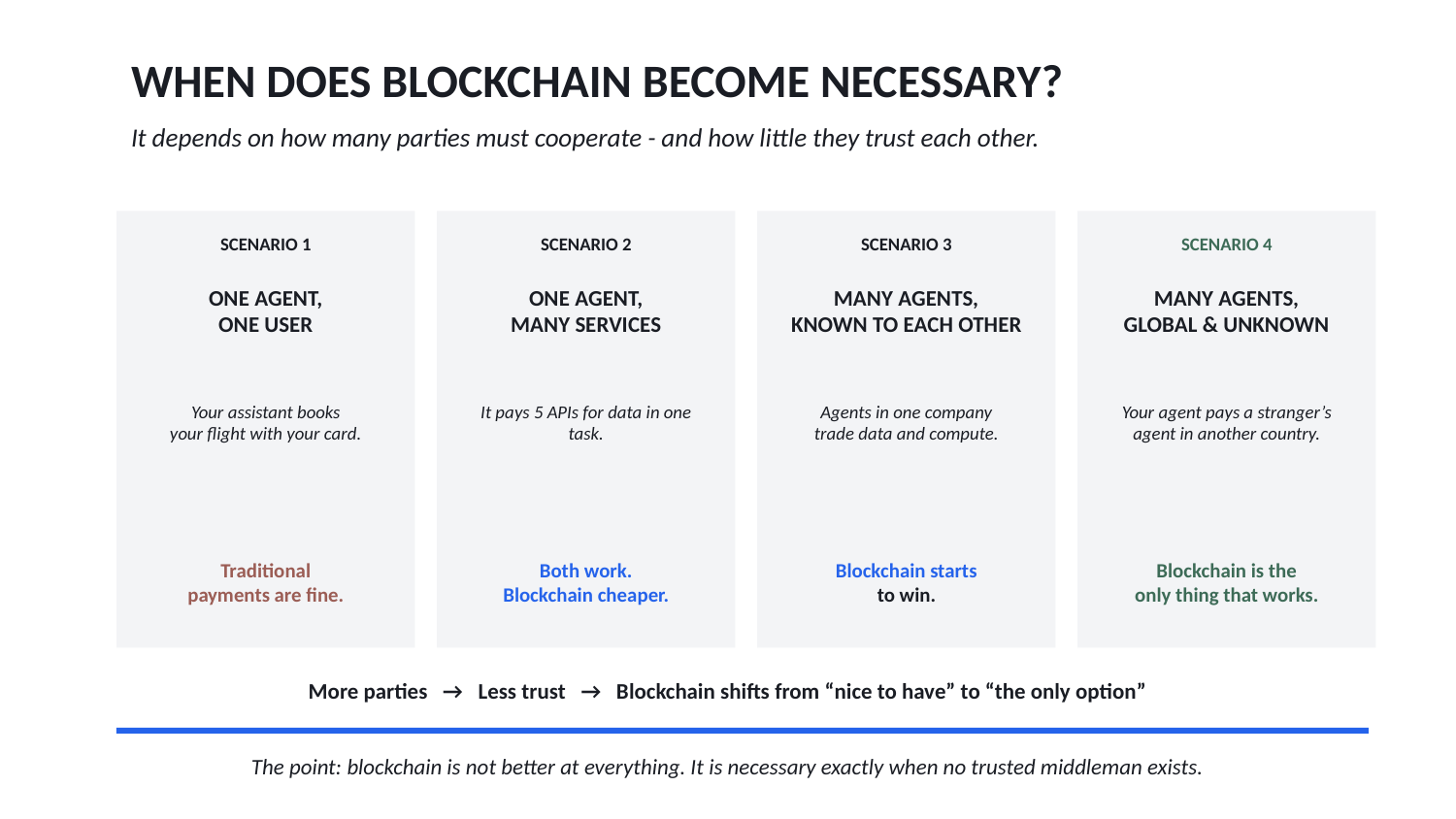

WHEN DOES BLOCKCHAIN BECOME NECESSARY?
It depends on how many parties must cooperate - and how little they trust each other.

SCENARIO 1
SCENARIO 2
SCENARIO 3
SCENARIO 4
ONE AGENT,
ONE USER
ONE AGENT,
MANY SERVICES
MANY AGENTS,
KNOWN TO EACH OTHER
MANY AGENTS,
GLOBAL & UNKNOWN
Your assistant books
your flight with your card.
It pays 5 APIs for data in one task.
Agents in one company
trade data and compute.
Your agent pays a stranger’s
agent in another country.

Traditional
payments are fine.
Both work.
Blockchain cheaper.
Blockchain starts
to win.
Blockchain is the
only thing that works.
More parties   →   Less trust   →   Blockchain shifts from “nice to have” to “the only option”

The point: blockchain is not better at everything. It is necessary exactly when no trusted middleman exists.